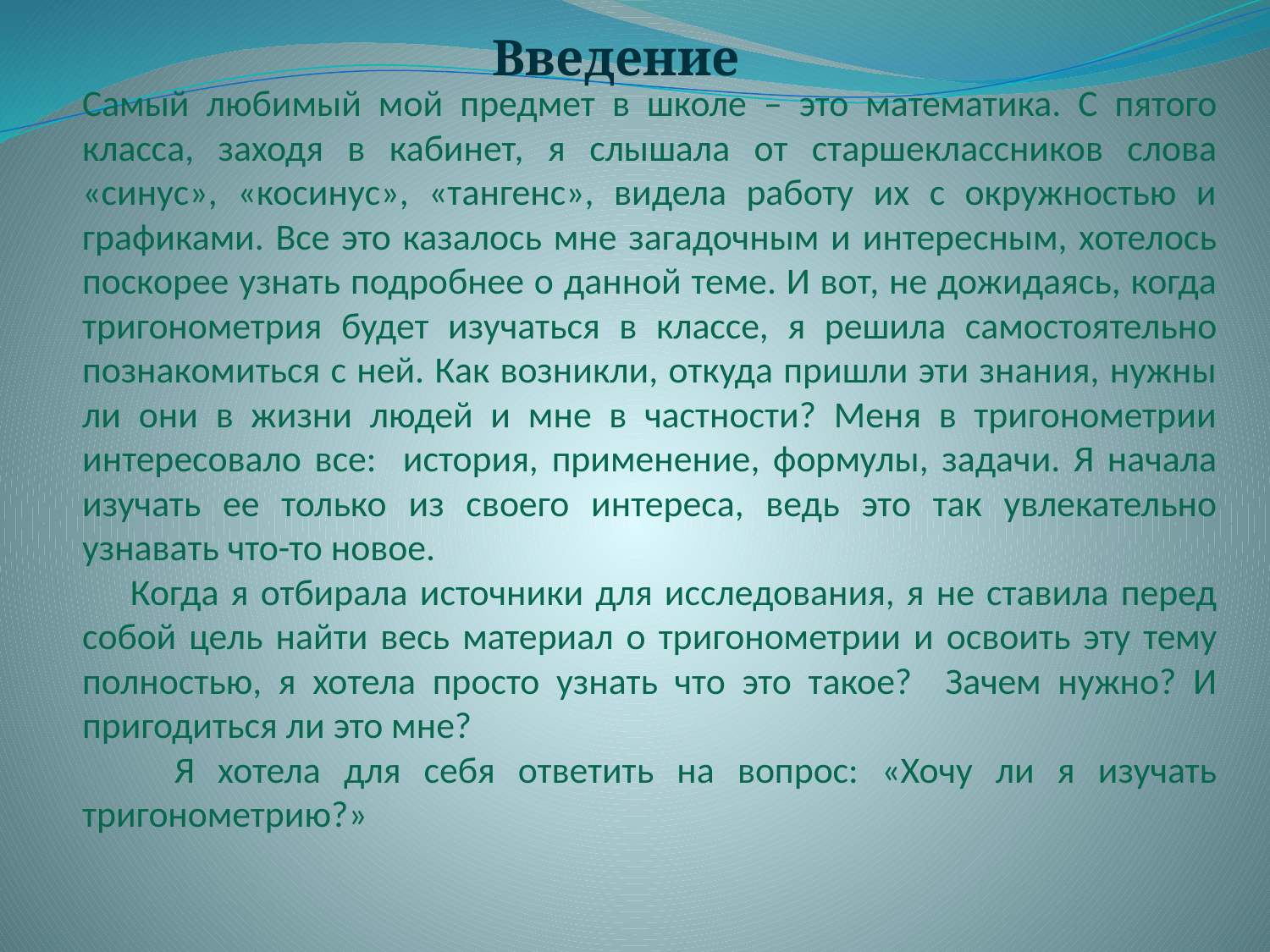

Введение
Самый любимый мой предмет в школе – это математика. С пятого класса, заходя в кабинет, я слышала от старшеклассников слова «синус», «косинус», «тангенс», видела работу их с окружностью и графиками. Все это казалось мне загадочным и интересным, хотелось поскорее узнать подробнее о данной теме. И вот, не дожидаясь, когда тригонометрия будет изучаться в классе, я решила самостоятельно познакомиться с ней. Как возникли, откуда пришли эти знания, нужны ли они в жизни людей и мне в частности? Меня в тригонометрии интересовало все:  история, применение, формулы, задачи. Я начала изучать ее только из своего интереса, ведь это так увлекательно узнавать что-то новое.
    Когда я отбирала источники для исследования, я не ставила перед собой цель найти весь материал о тригонометрии и освоить эту тему полностью, я хотела просто узнать что это такое?  Зачем нужно? И пригодиться ли это мне?
    Я хотела для себя ответить на вопрос: «Хочу ли я изучать тригонометрию?»